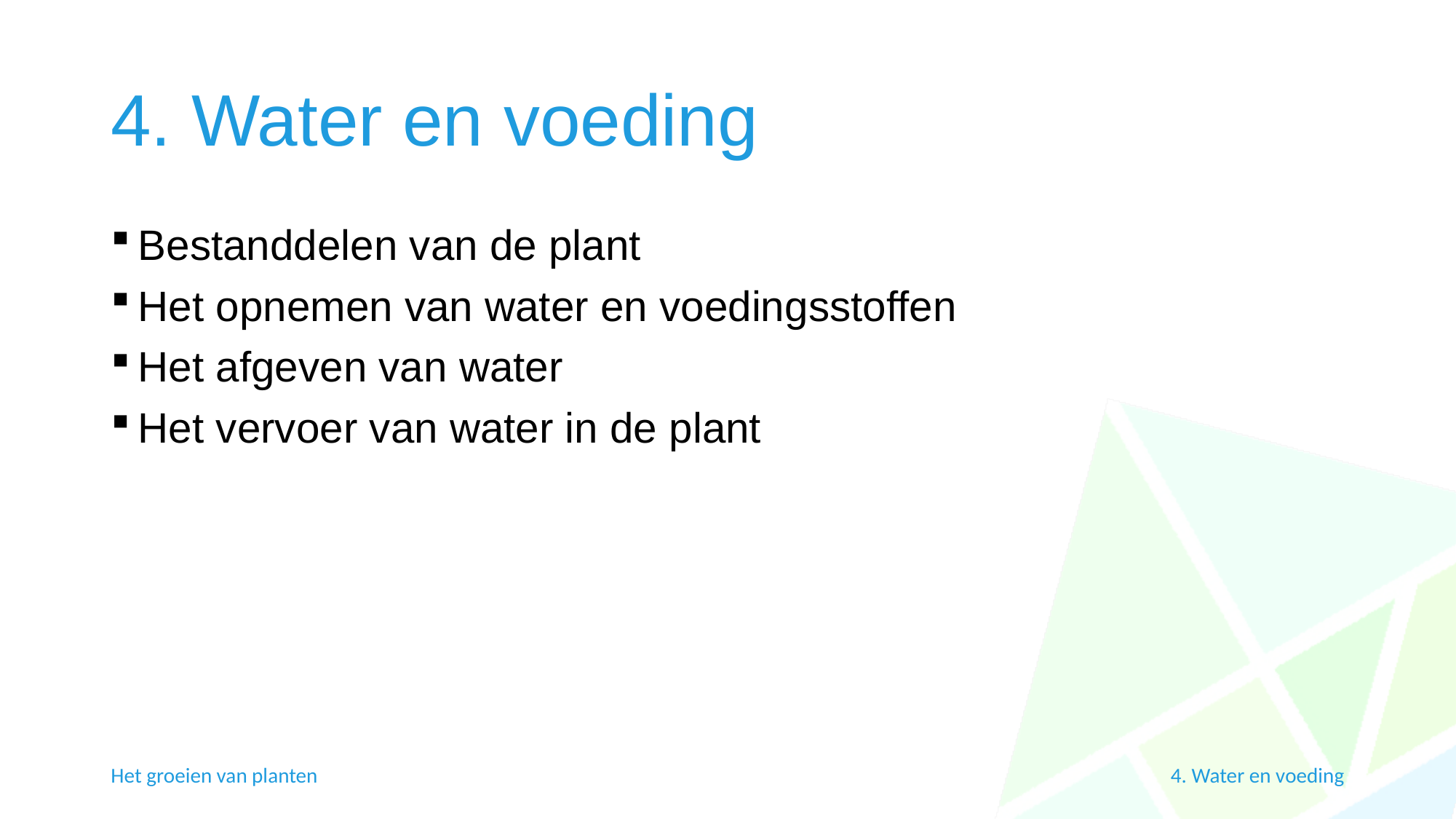

# 4. Water en voeding
Bestanddelen van de plant
Het opnemen van water en voedingsstoffen
Het afgeven van water
Het vervoer van water in de plant
Het groeien van planten
4. Water en voeding